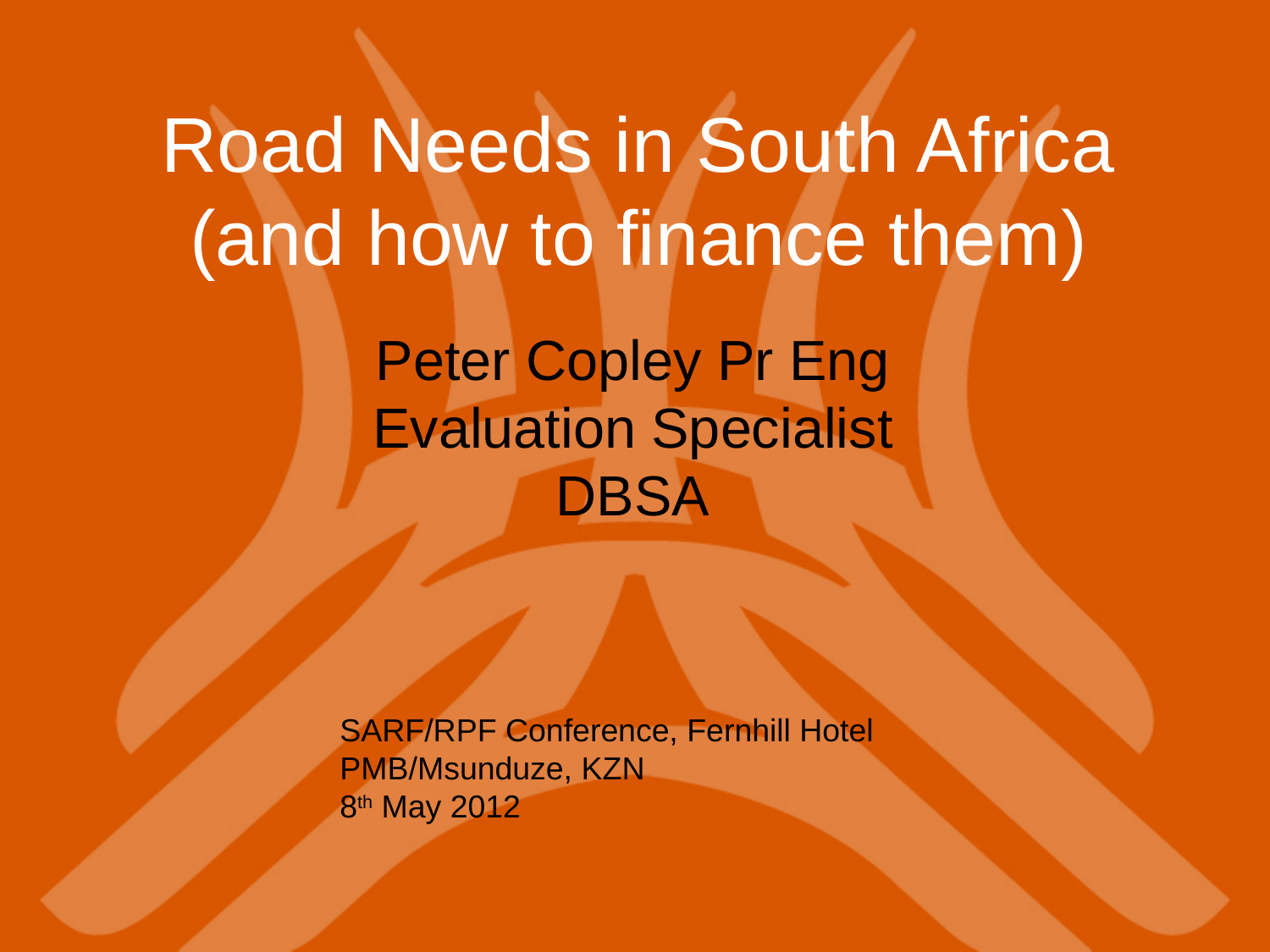

# Road Needs in South Africa (and how to finance them)
Peter Copley Pr Eng
Evaluation Specialist
DBSA
SARF/RPF Conference, Fernhill Hotel
PMB/Msunduze, KZN
8th May 2012